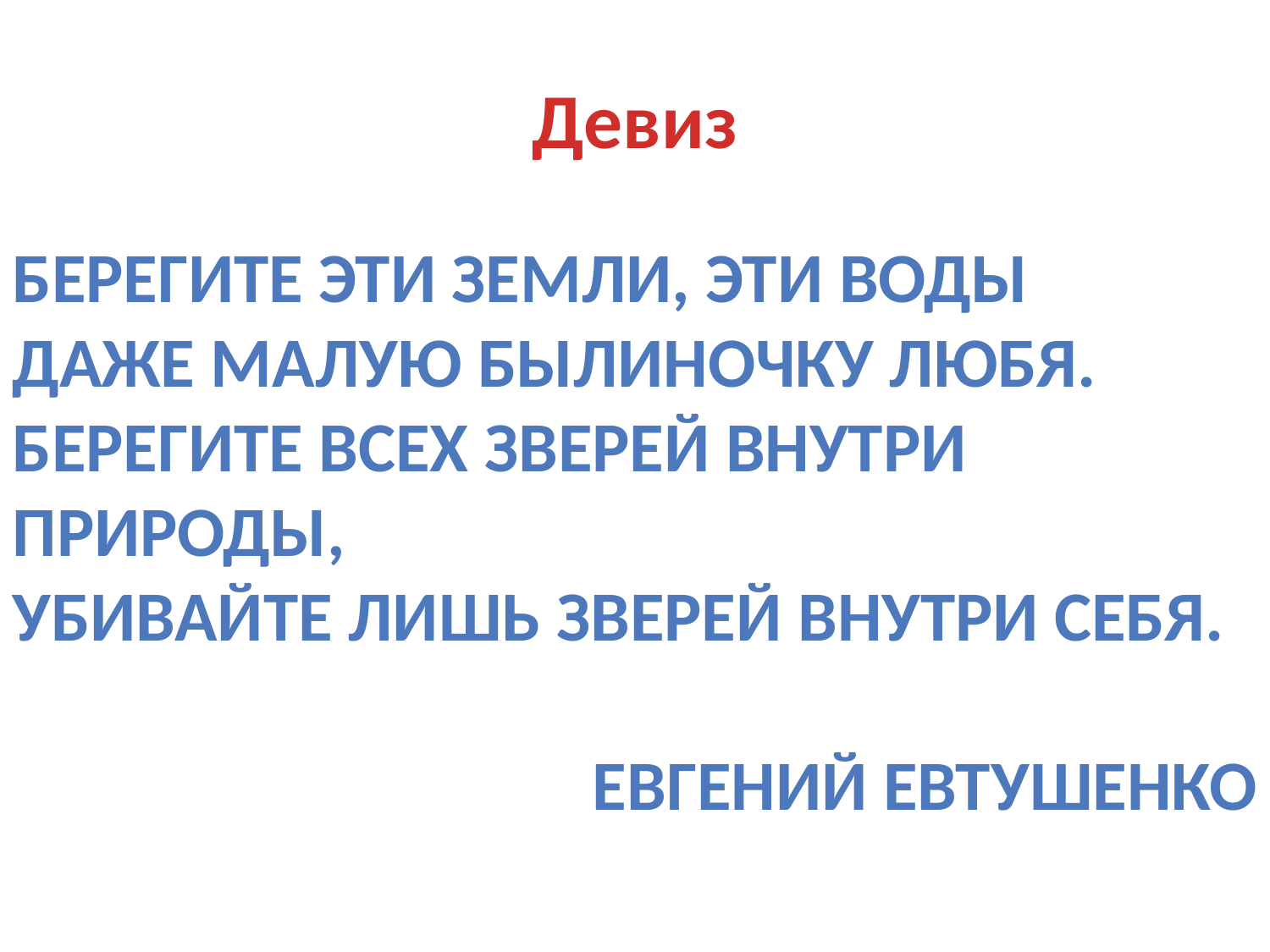

# Девиз
Берегите эти земли, эти воды
Даже малую былиночку любя.
Берегите всех зверей внутри природы,
Убивайте лишь зверей внутри себя.

Евгений Евтушенко